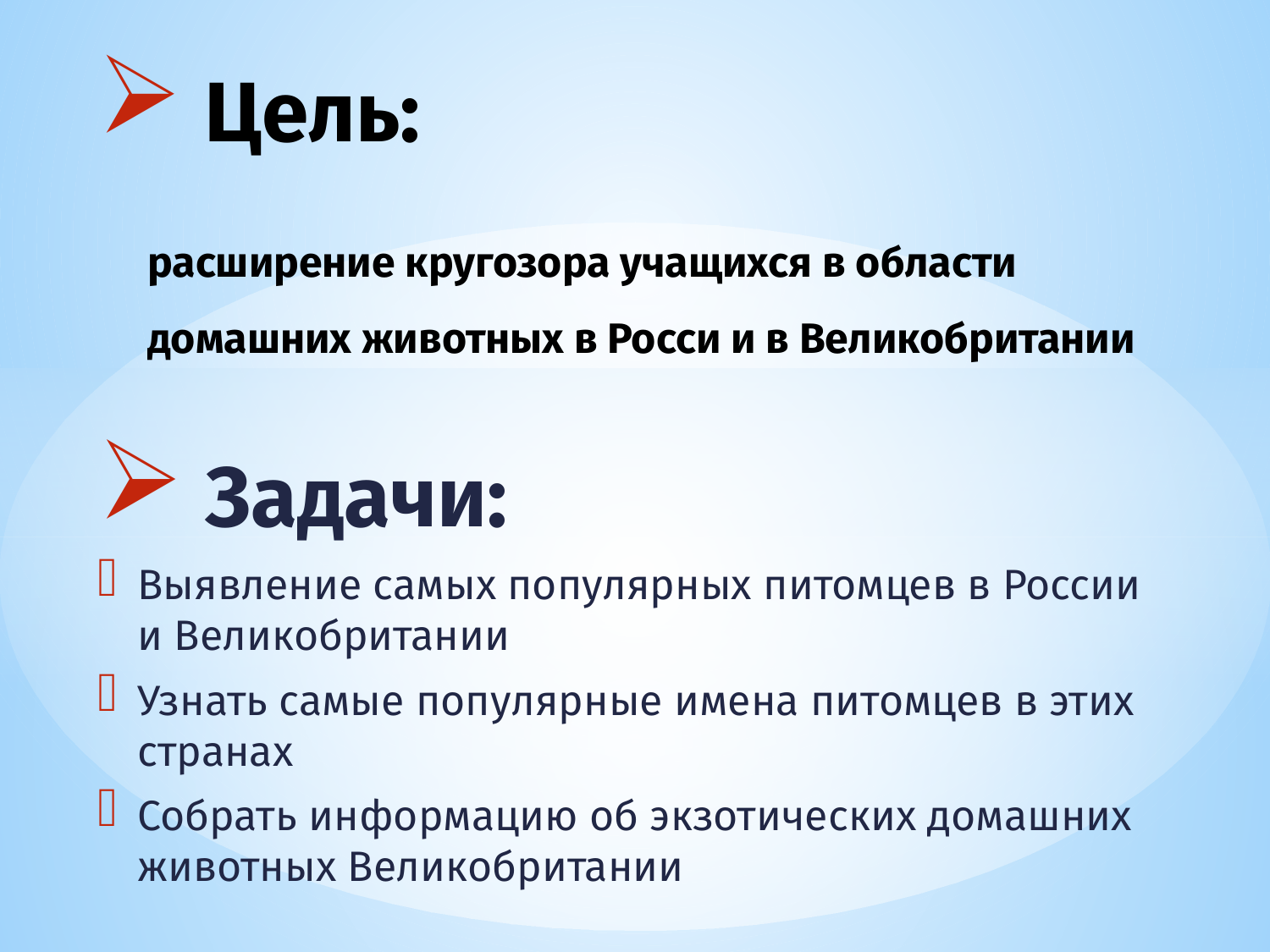

# Цель: расширение кругозора учащихся в области домашних животных в Росси и в Великобритании
 Задачи:
Выявление самых популярных питомцев в России и Великобритании
Узнать самые популярные имена питомцев в этих странах
Собрать информацию об экзотических домашних животных Великобритании